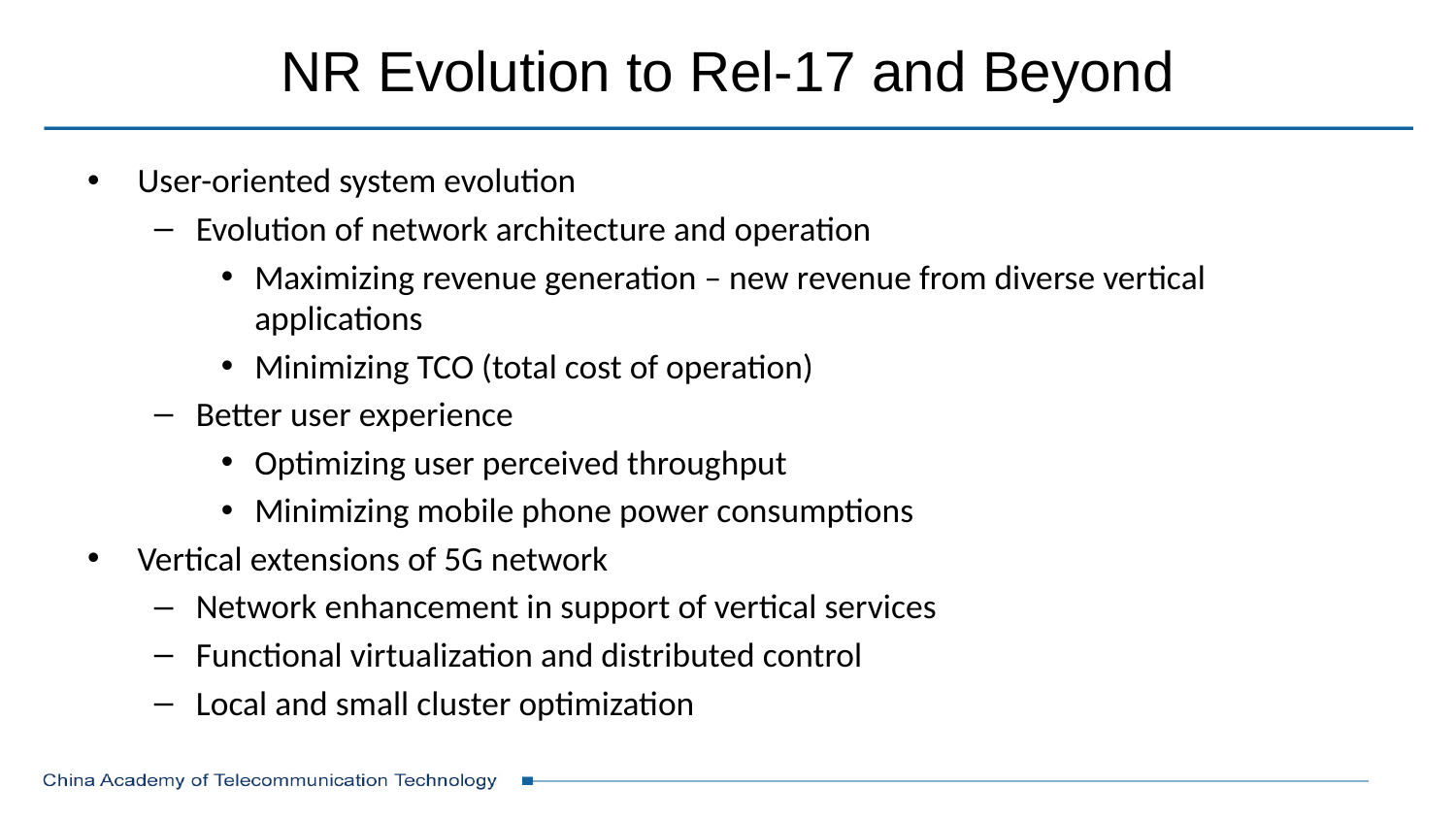

# NR Evolution to Rel-17 and Beyond
User-oriented system evolution
Evolution of network architecture and operation
Maximizing revenue generation – new revenue from diverse vertical applications
Minimizing TCO (total cost of operation)
Better user experience
Optimizing user perceived throughput
Minimizing mobile phone power consumptions
Vertical extensions of 5G network
Network enhancement in support of vertical services
Functional virtualization and distributed control
Local and small cluster optimization